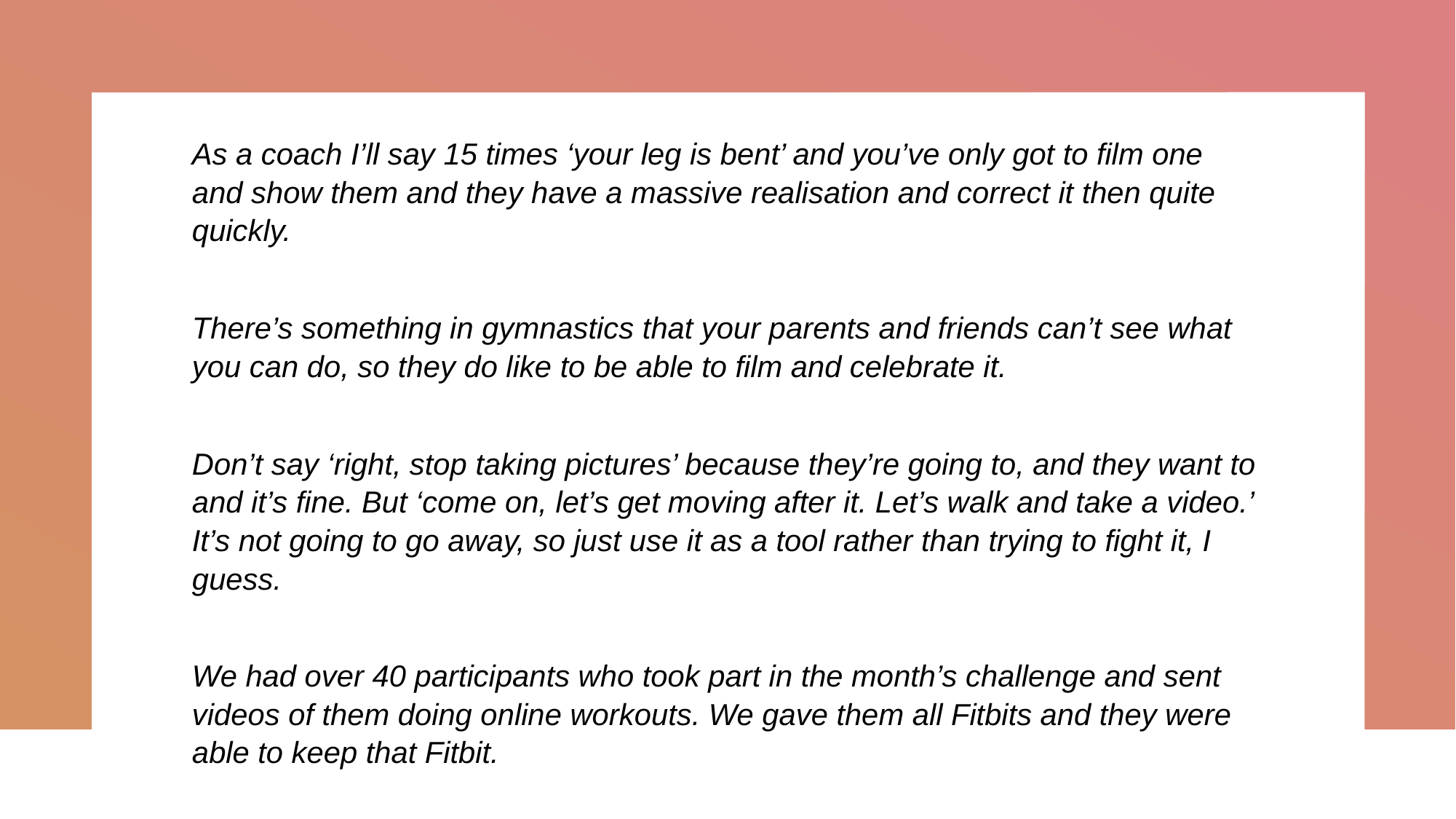

As a coach I’ll say 15 times ‘your leg is bent’ and you’ve only got to film one and show them and they have a massive realisation and correct it then quite quickly.

There’s something in gymnastics that your parents and friends can’t see what you can do, so they do like to be able to film and celebrate it.

Don’t say ‘right, stop taking pictures’ because they’re going to, and they want to and it’s fine. But ‘come on, let’s get moving after it. Let’s walk and take a video.’ It’s not going to go away, so just use it as a tool rather than trying to fight it, I guess.

We had over 40 participants who took part in the month’s challenge and sent videos of them doing online workouts. We gave them all Fitbits and they were able to keep that Fitbit.